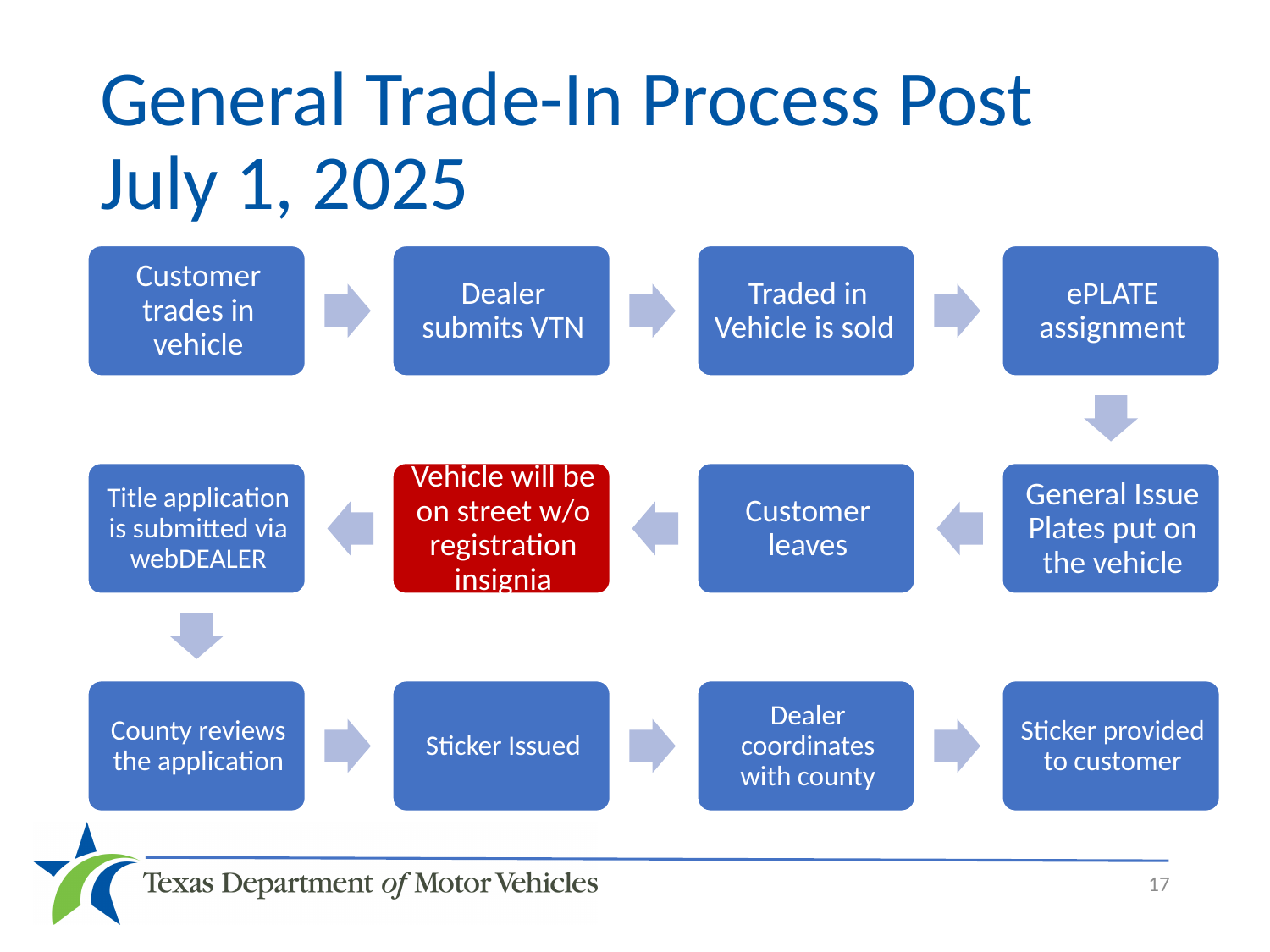

# General Trade-In Process Post July 1, 2025
Customer trades in vehicle

Dealer submits VTN

Traded in Vehicle is sold

ePLATE assignment

General Issue Plates put on the vehicle

Customer leaves

Vehicle will be on street w/o registration insignia

Title application is submitted via webDEALER

County reviews the application

Sticker Issued

Dealer coordinates with county

Sticker provided to customer
17